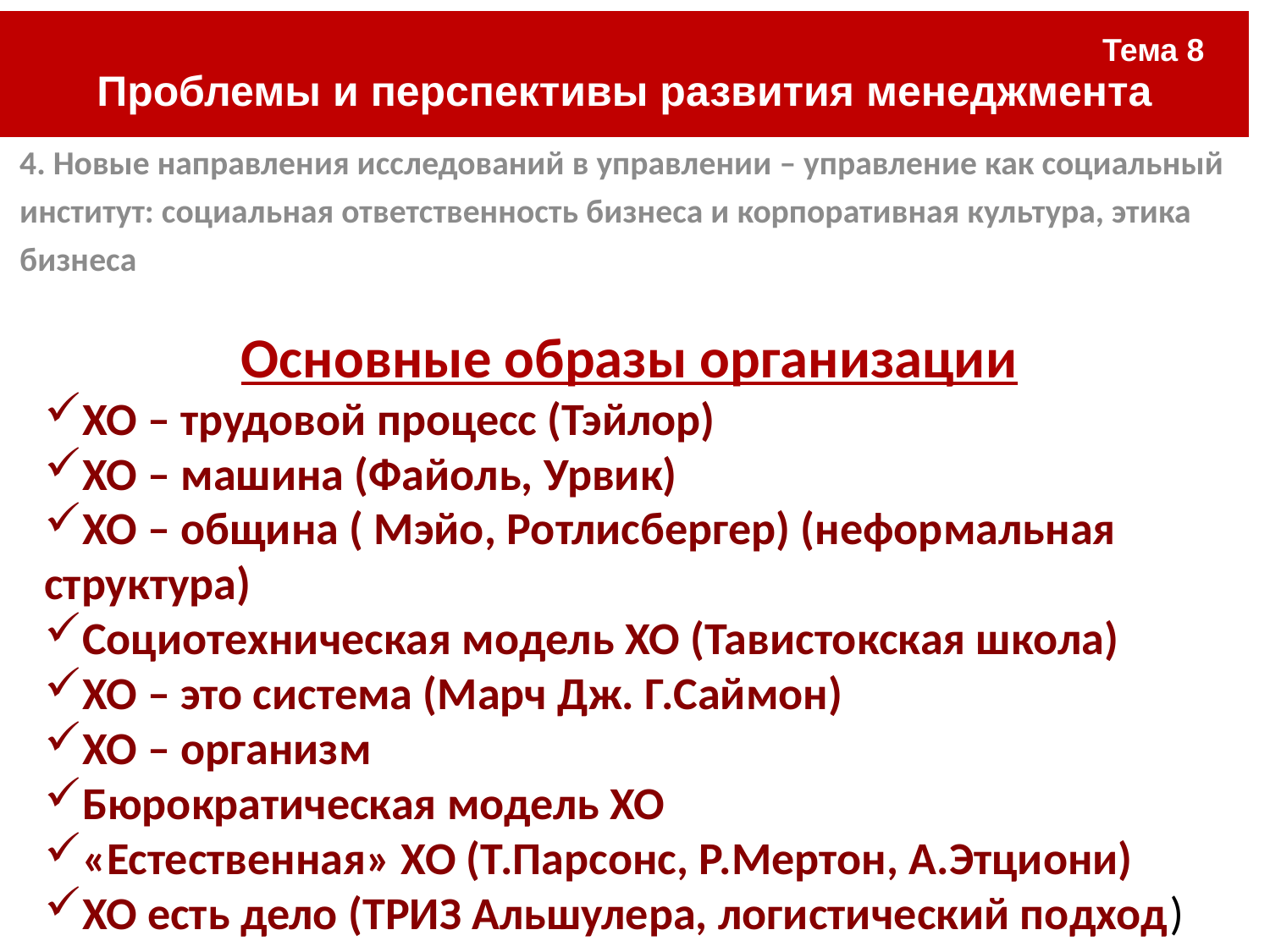

| Тема 8 Проблемы и перспективы развития менеджмента |
| --- |
4. Новые направления исследований в управлении – управление как социальный институт: социальная ответственность бизнеса и корпоративная культура, этика бизнеса

#
Основные образы организации
ХО – трудовой процесс (Тэйлор)
ХО – машина (Файоль, Урвик)
ХО – община ( Мэйо, Ротлисбергер) (неформальная структура)
Социотехническая модель ХО (Тавистокская школа)
ХО – это система (Марч Дж. Г.Саймон)
ХО – организм
Бюрократическая модель ХО
«Естественная» ХО (Т.Парсонс, Р.Мертон, А.Этциони)
ХО есть дело (ТРИЗ Альшулера, логистический подход)